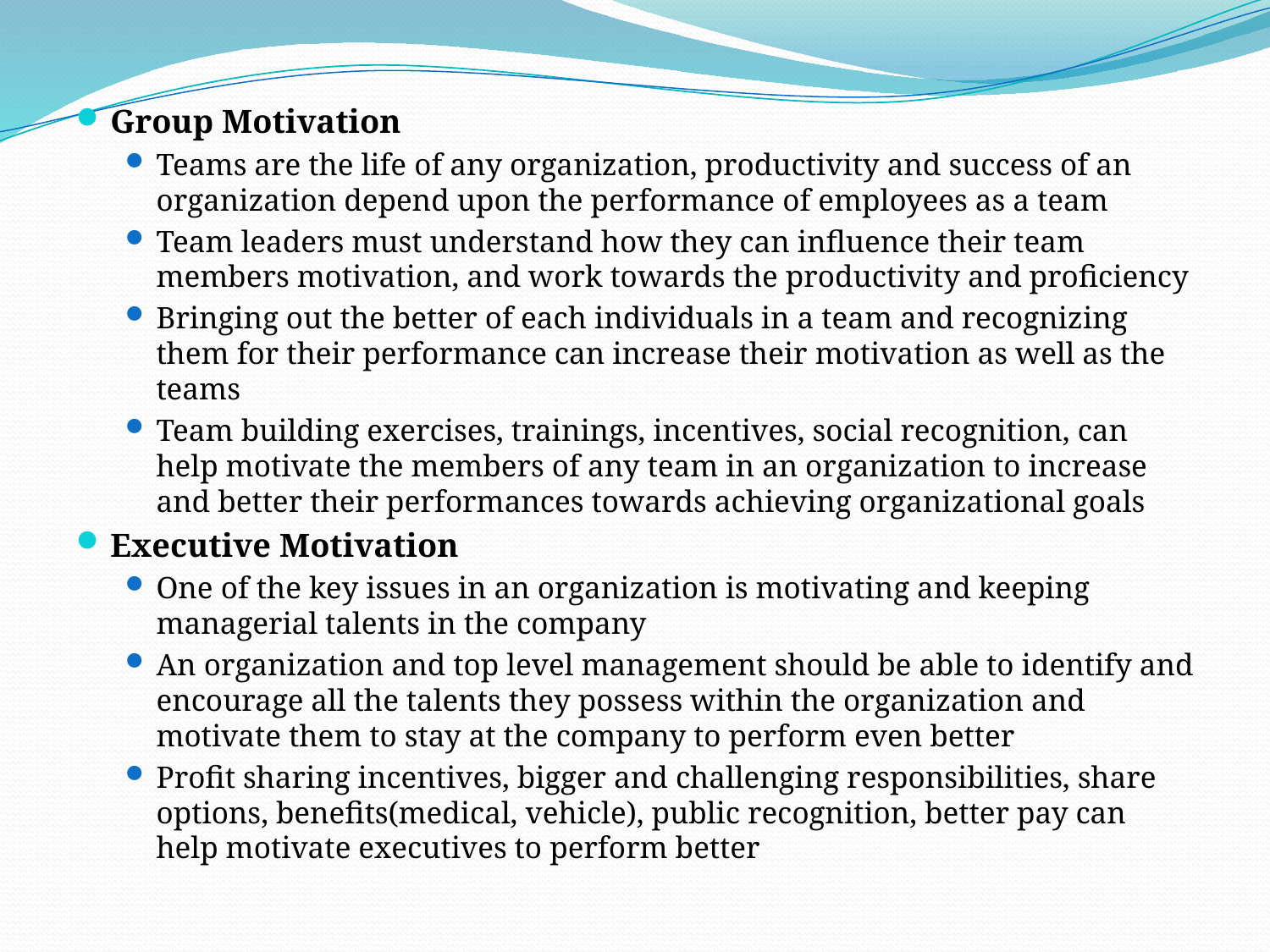

Group Motivation
Teams are the life of any organization, productivity and success of an organization depend upon the performance of employees as a team
Team leaders must understand how they can influence their team members motivation, and work towards the productivity and proficiency
Bringing out the better of each individuals in a team and recognizing them for their performance can increase their motivation as well as the teams
Team building exercises, trainings, incentives, social recognition, can help motivate the members of any team in an organization to increase and better their performances towards achieving organizational goals
Executive Motivation
One of the key issues in an organization is motivating and keeping managerial talents in the company
An organization and top level management should be able to identify and encourage all the talents they possess within the organization and motivate them to stay at the company to perform even better
Profit sharing incentives, bigger and challenging responsibilities, share options, benefits(medical, vehicle), public recognition, better pay can help motivate executives to perform better

#